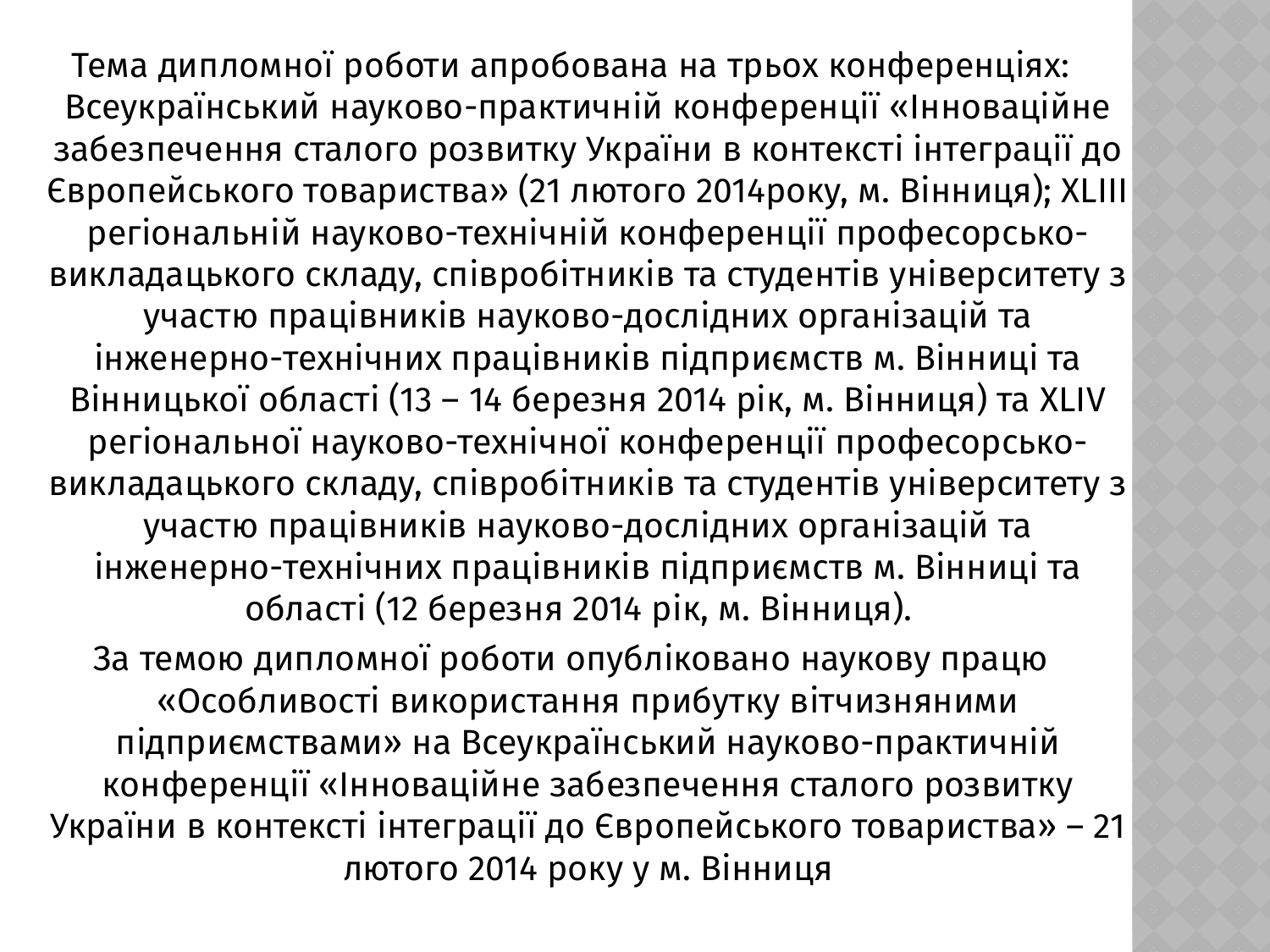

Тема дипломної роботи апробована на трьох конференціях: Всеукраїнський науково-практичній конференції «Інноваційне забезпечення сталого розвитку України в контексті інтеграції до Європейського товариства» (21 лютого 2014року, м. Вінниця); XLIII регіональній науково-технічній конференції професорсько-викладацького складу, співробітників та студентів університету з участю працівників науково-дослідних організацій та інженерно-технічних працівників підприємств м. Вінниці та Вінницької області (13 – 14 березня 2014 рік, м. Вінниця) та XLIV регіональної науково-технічної конференції професорсько-викладацького складу, співробітників та студентів університету з участю працівників науково-дослідних організацій та інженерно-технічних працівників підприємств м. Вінниці та області (12 березня 2014 рік, м. Вінниця).
За темою дипломної роботи опубліковано наукову працю «Особливості використання прибутку вітчизняними підприємствами» на Всеукраїнський науково-практичній конференції «Інноваційне забезпечення сталого розвитку України в контексті інтеграції до Європейського товариства» – 21 лютого 2014 року у м. Вінниця